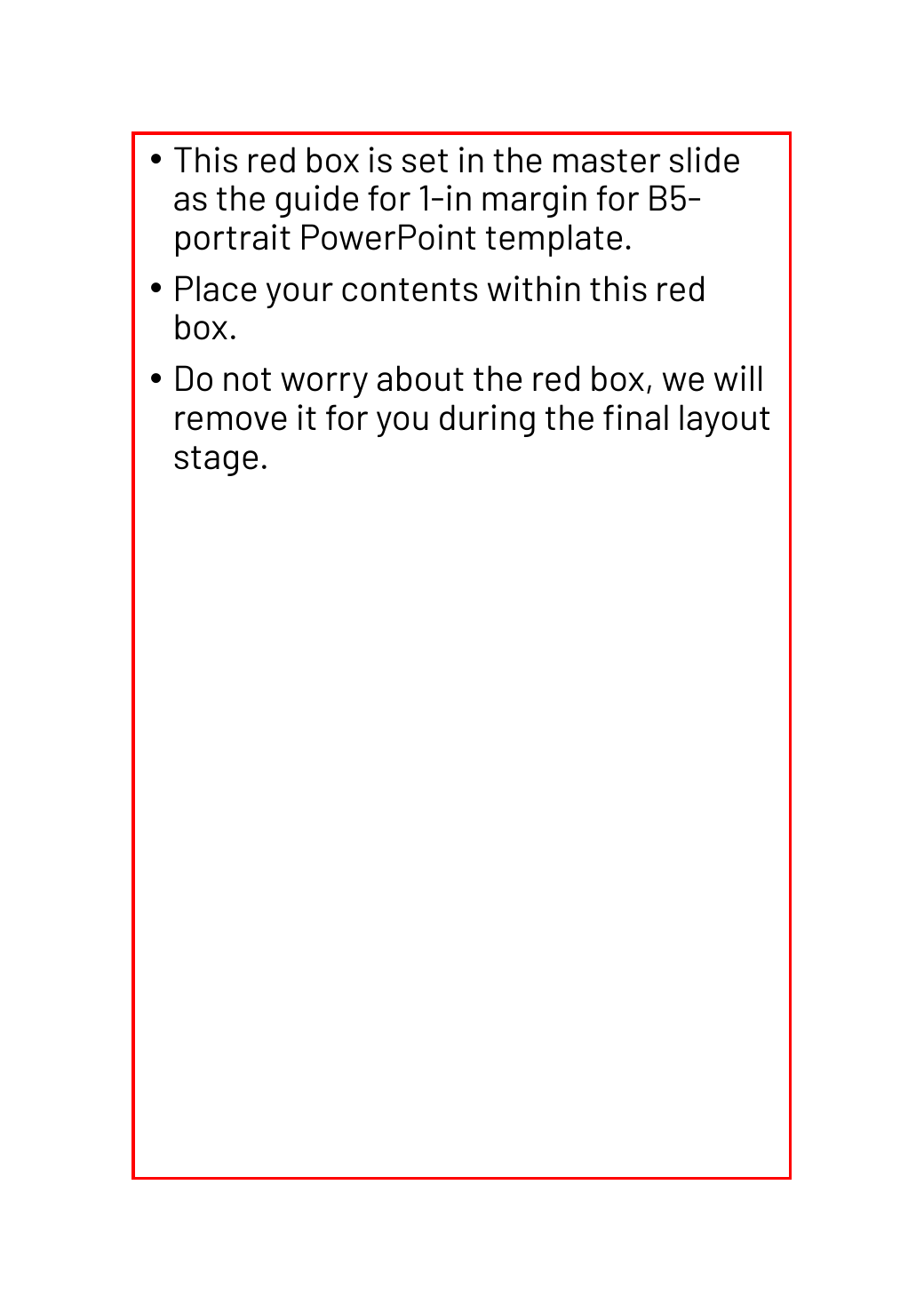

This red box is set in the master slide as the guide for 1-in margin for B5-portrait PowerPoint template.
Place your contents within this red box.
Do not worry about the red box, we will remove it for you during the final layout stage.